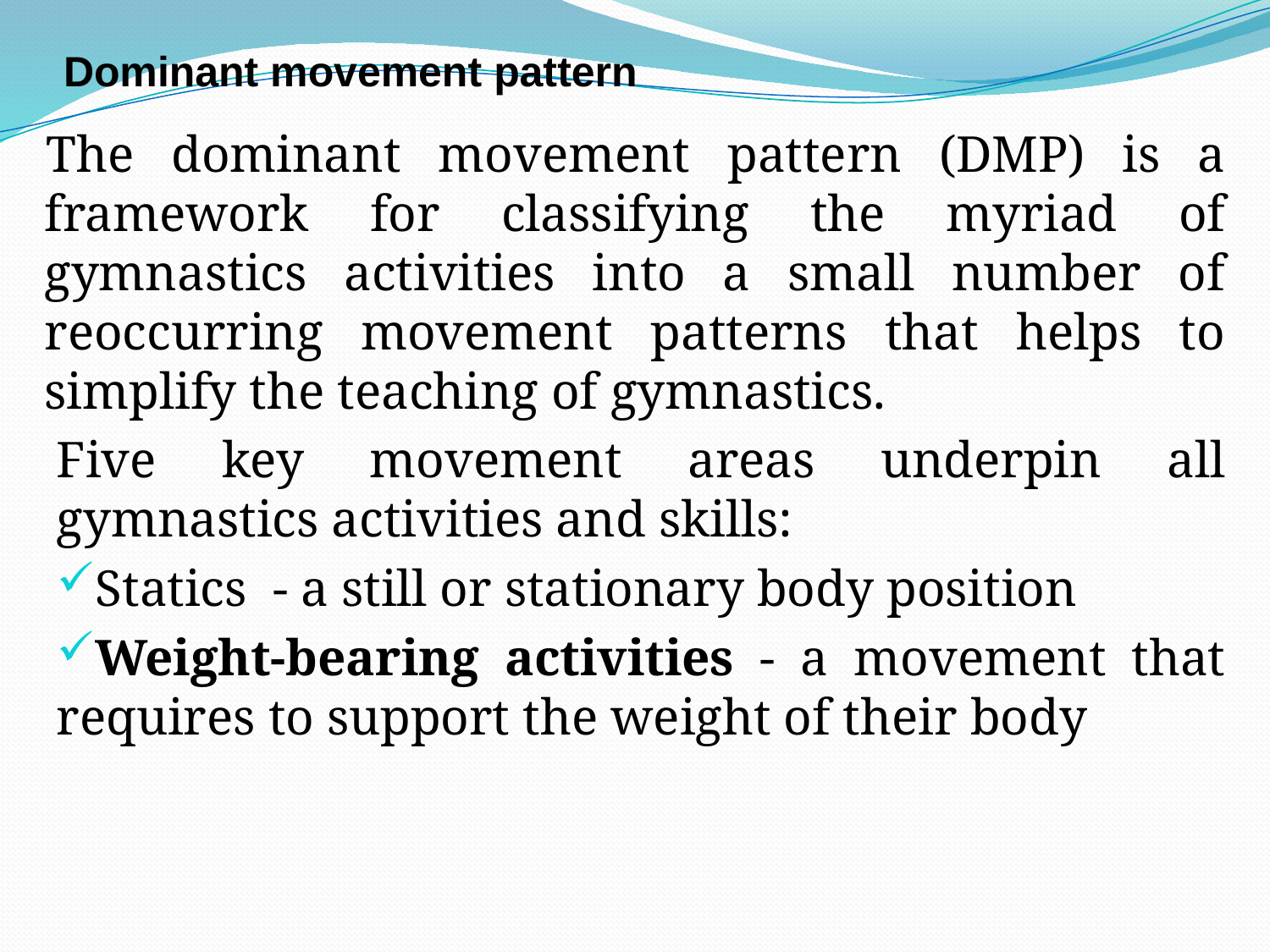

# Dominant movement pattern
The dominant movement pattern (DMP) is a framework for classifying the myriad of gymnastics activities into a small number of reoccurring movement patterns that helps to simplify the teaching of gymnastics.
Five key movement areas underpin all gymnastics activities and skills:
Statics  - a still or stationary body position
Weight-bearing activities - a movement that requires to support the weight of their body